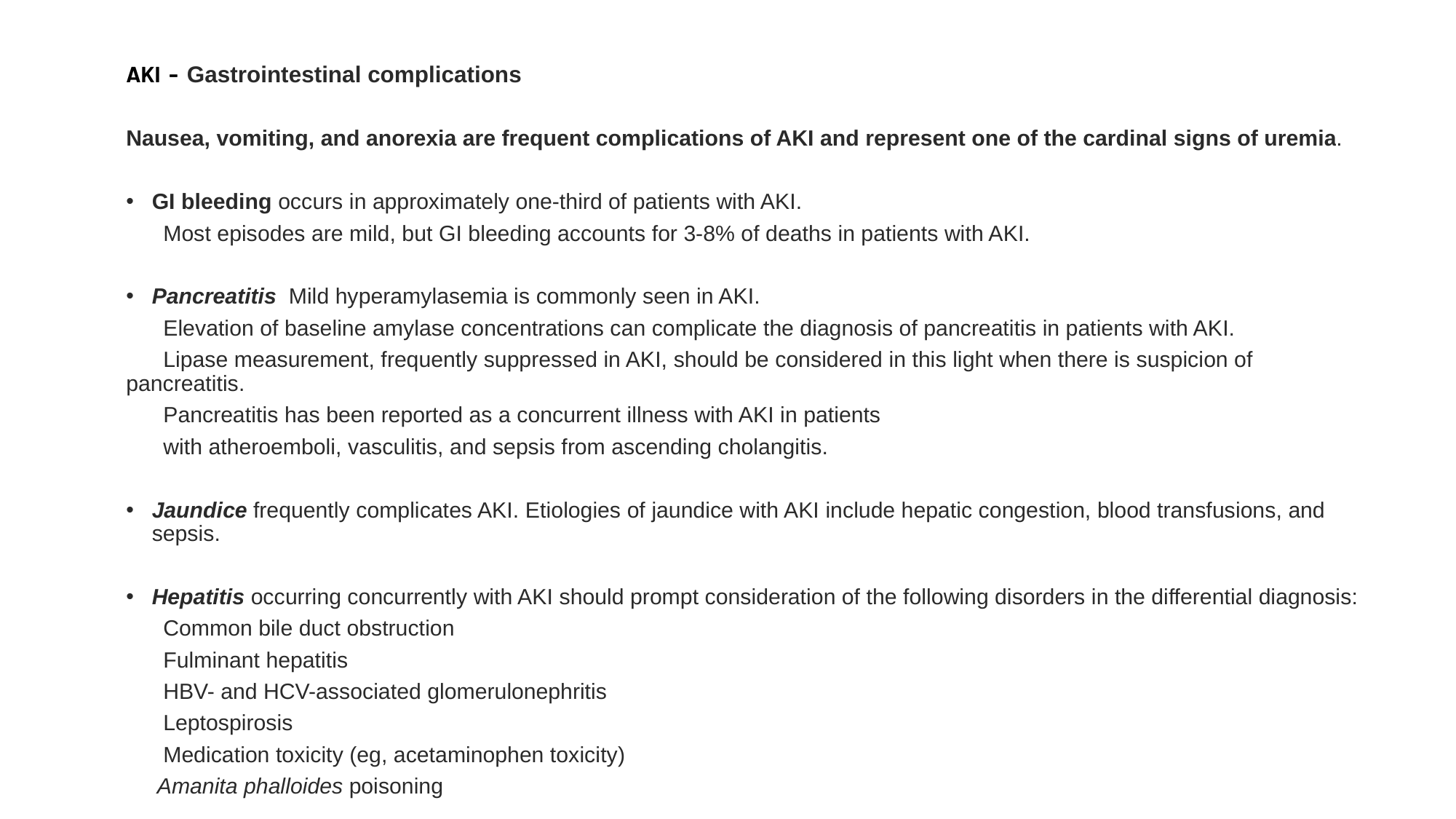

AKI  -  Gastrointestinal complications

Nausea, vomiting, and anorexia are frequent complications of AKI and represent one of the cardinal signs of uremia.

GI bleeding occurs in approximately one-third of patients with AKI.
      Most episodes are mild, but GI bleeding accounts for 3-8% of deaths in patients with AKI.

Pancreatitis  Mild hyperamylasemia is commonly seen in AKI.
      Elevation of baseline amylase concentrations can complicate the diagnosis of pancreatitis in patients with AKI.
      Lipase measurement, frequently suppressed in AKI, should be considered in this light when there is suspicion of pancreatitis.
      Pancreatitis has been reported as a concurrent illness with AKI in patients
      with atheroemboli, vasculitis, and sepsis from ascending cholangitis.

Jaundice frequently complicates AKI. Etiologies of jaundice with AKI include hepatic congestion, blood transfusions, and sepsis.

Hepatitis occurring concurrently with AKI should prompt consideration of the following disorders in the differential diagnosis:
      Common bile duct obstruction
      Fulminant hepatitis
      HBV- and HCV-associated glomerulonephritis
      Leptospirosis
      Medication toxicity (eg, acetaminophen toxicity)
     Amanita phalloides poisoning